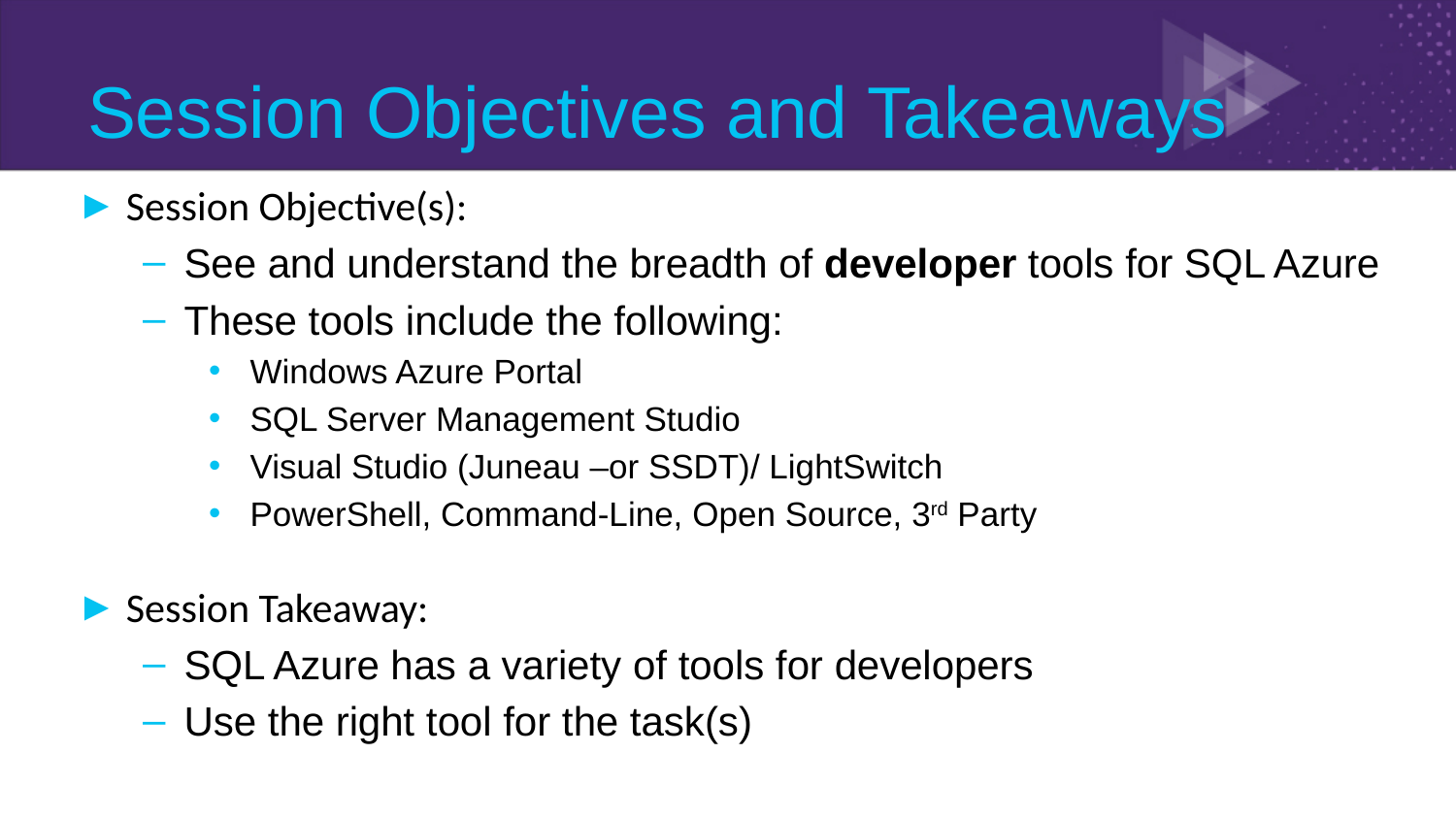

# Session Objectives and Takeaways
Session Objective(s):
See and understand the breadth of developer tools for SQL Azure
These tools include the following:
Windows Azure Portal
SQL Server Management Studio
Visual Studio (Juneau –or SSDT)/ LightSwitch
PowerShell, Command-Line, Open Source, 3rd Party
Session Takeaway:
SQL Azure has a variety of tools for developers
Use the right tool for the task(s)